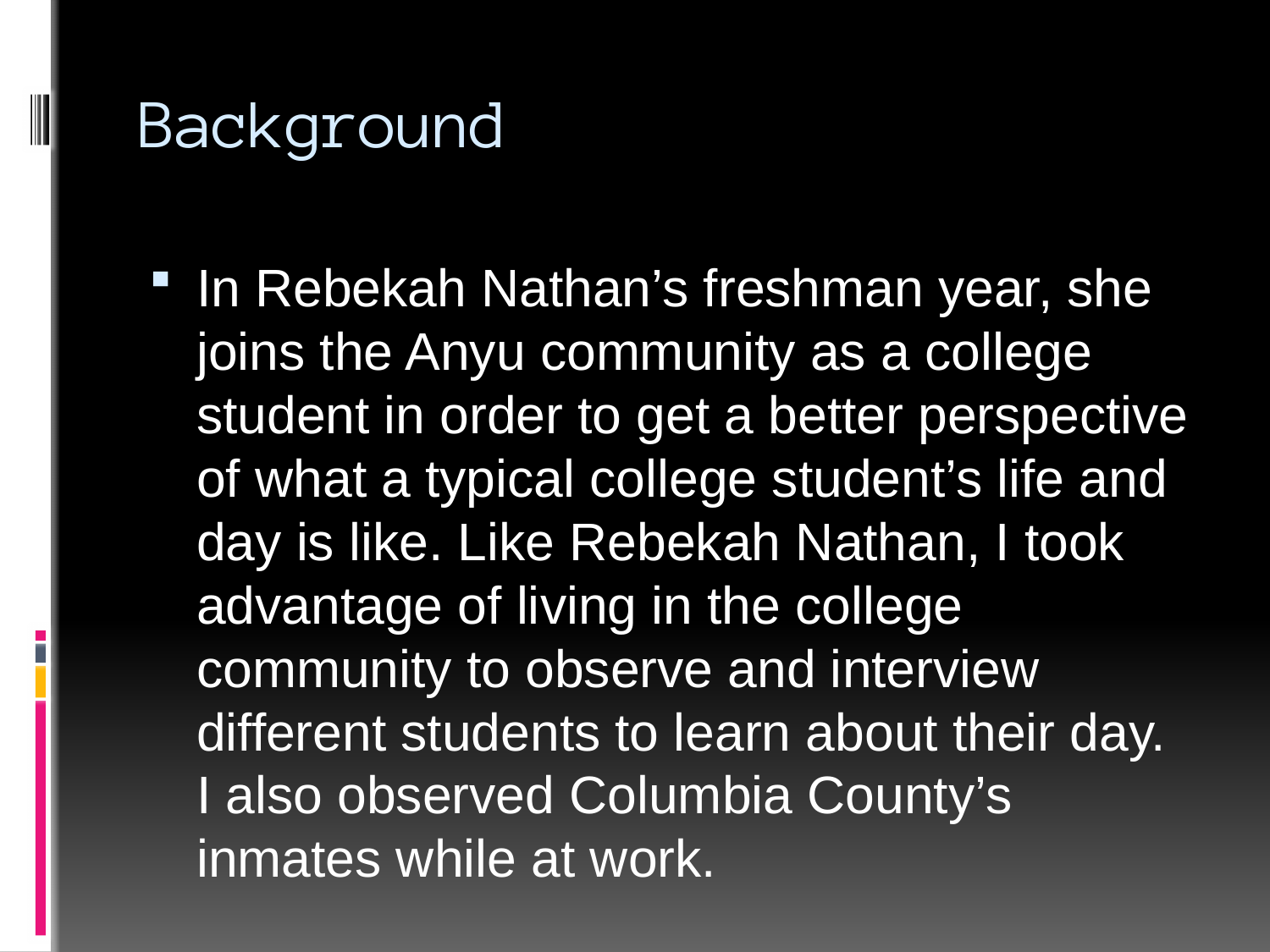

# Background
In Rebekah Nathan’s freshman year, she joins the Anyu community as a college student in order to get a better perspective of what a typical college student’s life and day is like. Like Rebekah Nathan, I took advantage of living in the college community to observe and interview different students to learn about their day. I also observed Columbia County’s inmates while at work.